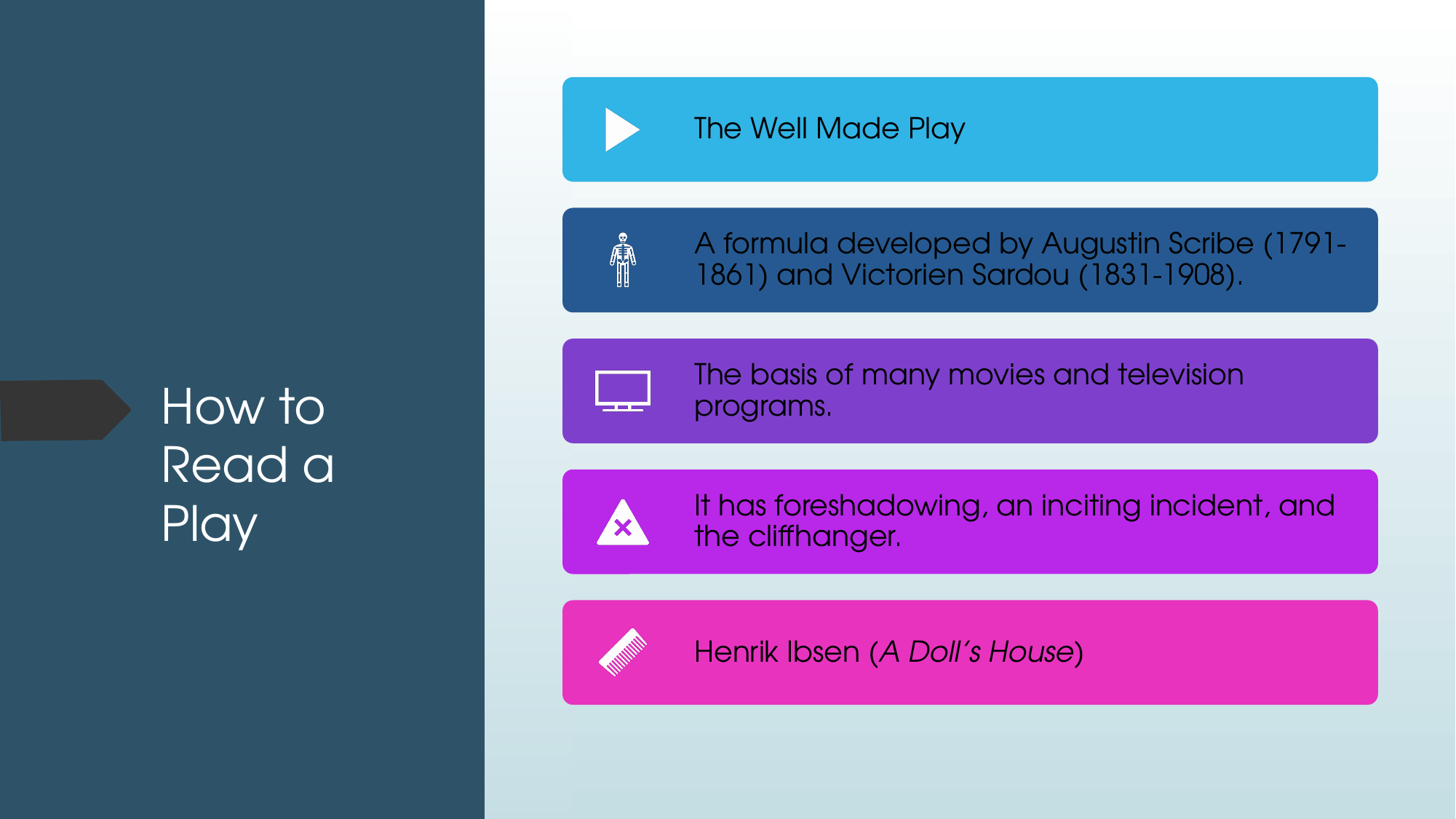

The Well Made Play
A formula developed by Augustin Scribe (1791-1861) and Victorien Sardou (1831-1908).
The basis of many movies and television programs.
It has foreshadowing, an inciting incident, and the cliffhanger.
Henrik Ibsen (A Doll’s House)
# How to Read a Play